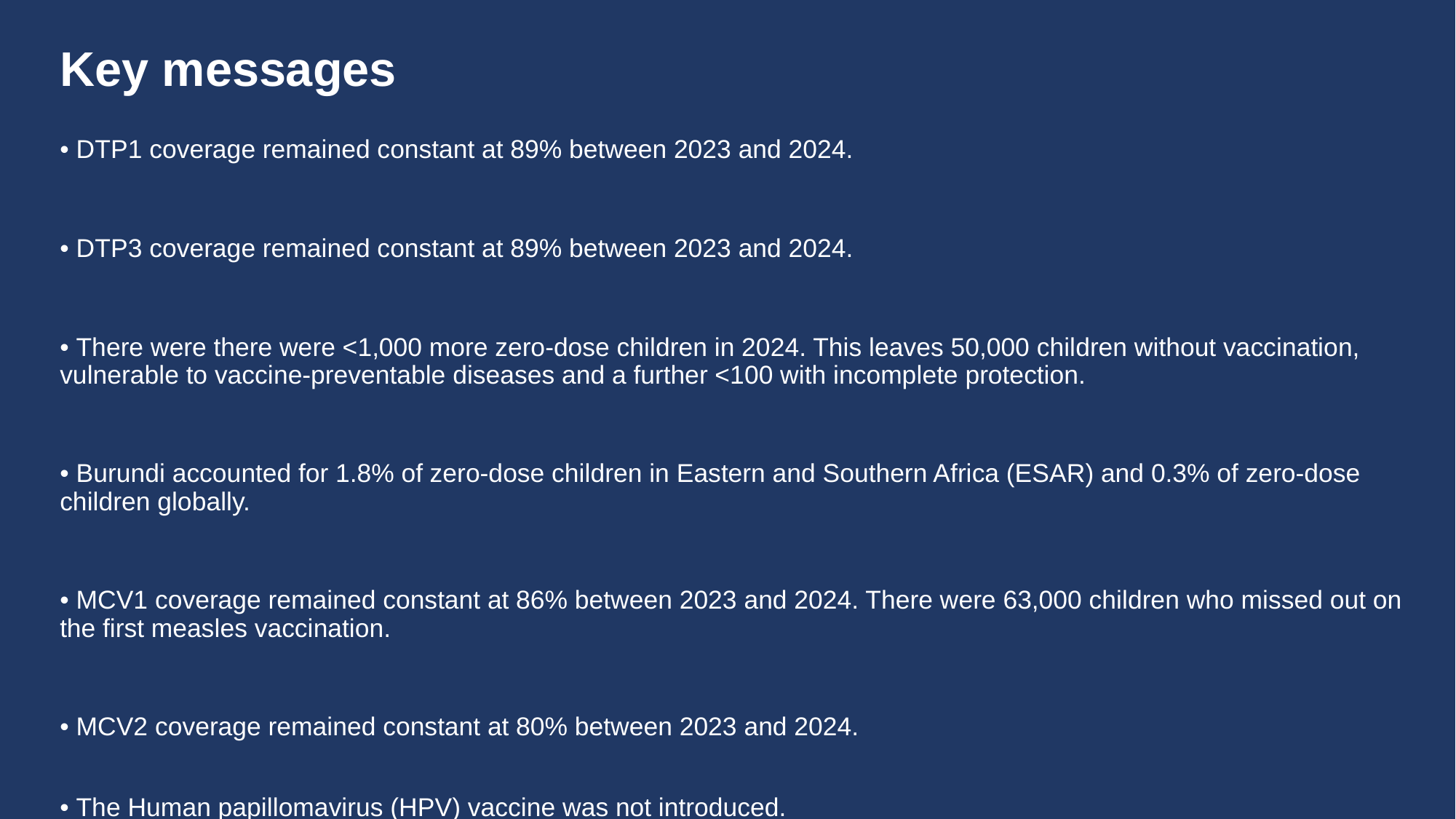

# Key messages
• DTP1 coverage remained constant at 89% between 2023 and 2024.

• DTP3 coverage remained constant at 89% between 2023 and 2024.

• There were there were <1,000 more zero-dose children in 2024. This leaves 50,000 children without vaccination, vulnerable to vaccine-preventable diseases and a further <100 with incomplete protection.

• Burundi accounted for 1.8% of zero-dose children in Eastern and Southern Africa (ESAR) and 0.3% of zero-dose children globally.

• MCV1 coverage remained constant at 86% between 2023 and 2024. There were 63,000 children who missed out on the first measles vaccination.

• MCV2 coverage remained constant at 80% between 2023 and 2024.

• The Human papillomavirus (HPV) vaccine was not introduced.